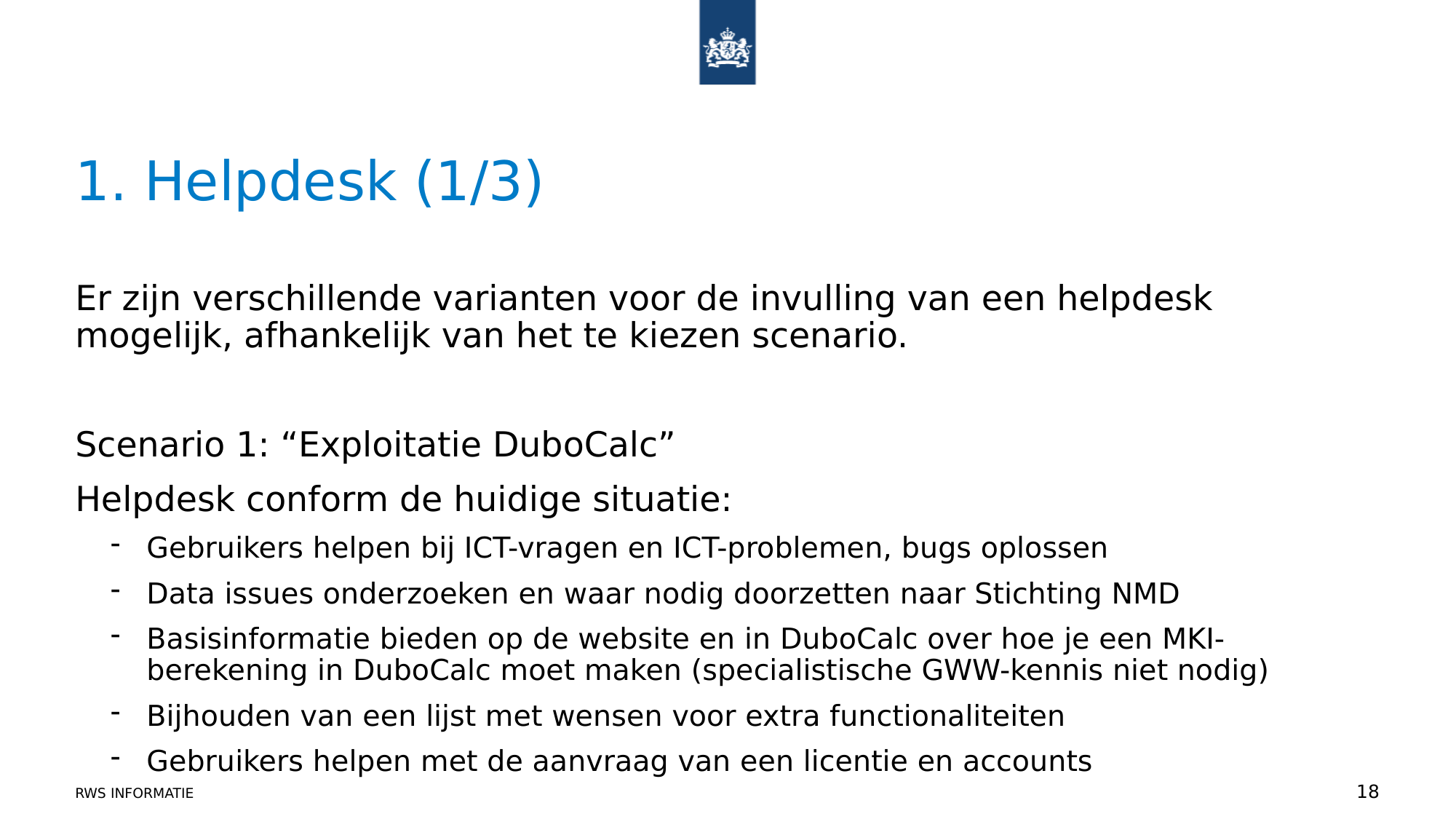

# 1. Helpdesk (1/3)
Er zijn verschillende varianten voor de invulling van een helpdesk mogelijk, afhankelijk van het te kiezen scenario.

Scenario 1: “Exploitatie DuboCalc”
Helpdesk conform de huidige situatie:
Gebruikers helpen bij ICT-vragen en ICT-problemen, bugs oplossen
Data issues onderzoeken en waar nodig doorzetten naar Stichting NMD
Basisinformatie bieden op de website en in DuboCalc over hoe je een MKI-berekening in DuboCalc moet maken (specialistische GWW-kennis niet nodig)
Bijhouden van een lijst met wensen voor extra functionaliteiten
Gebruikers helpen met de aanvraag van een licentie en accounts
RWS INFORMATIE
18